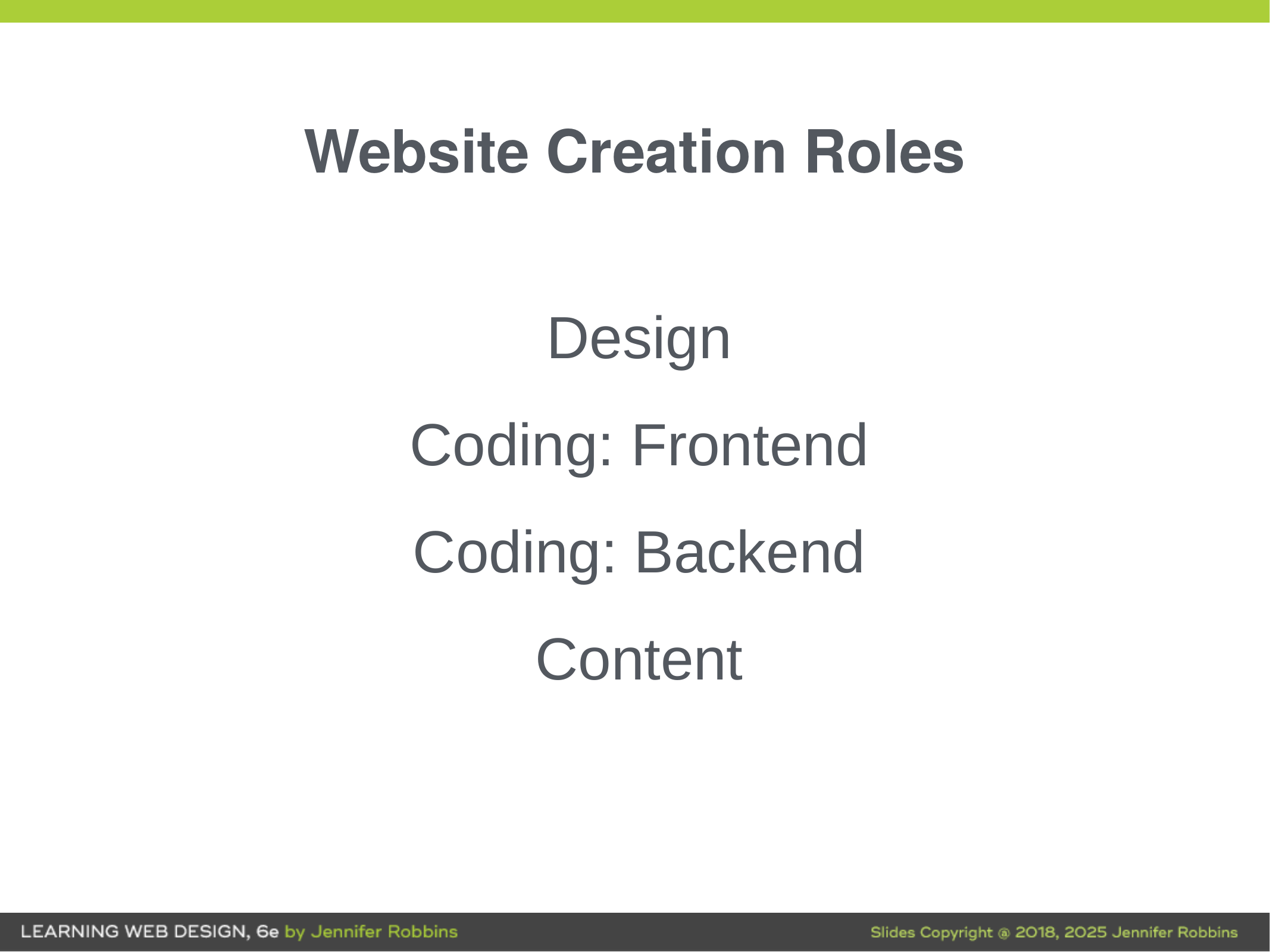

# Website Creation Roles
Design
Coding: Frontend
Coding: Backend
Content